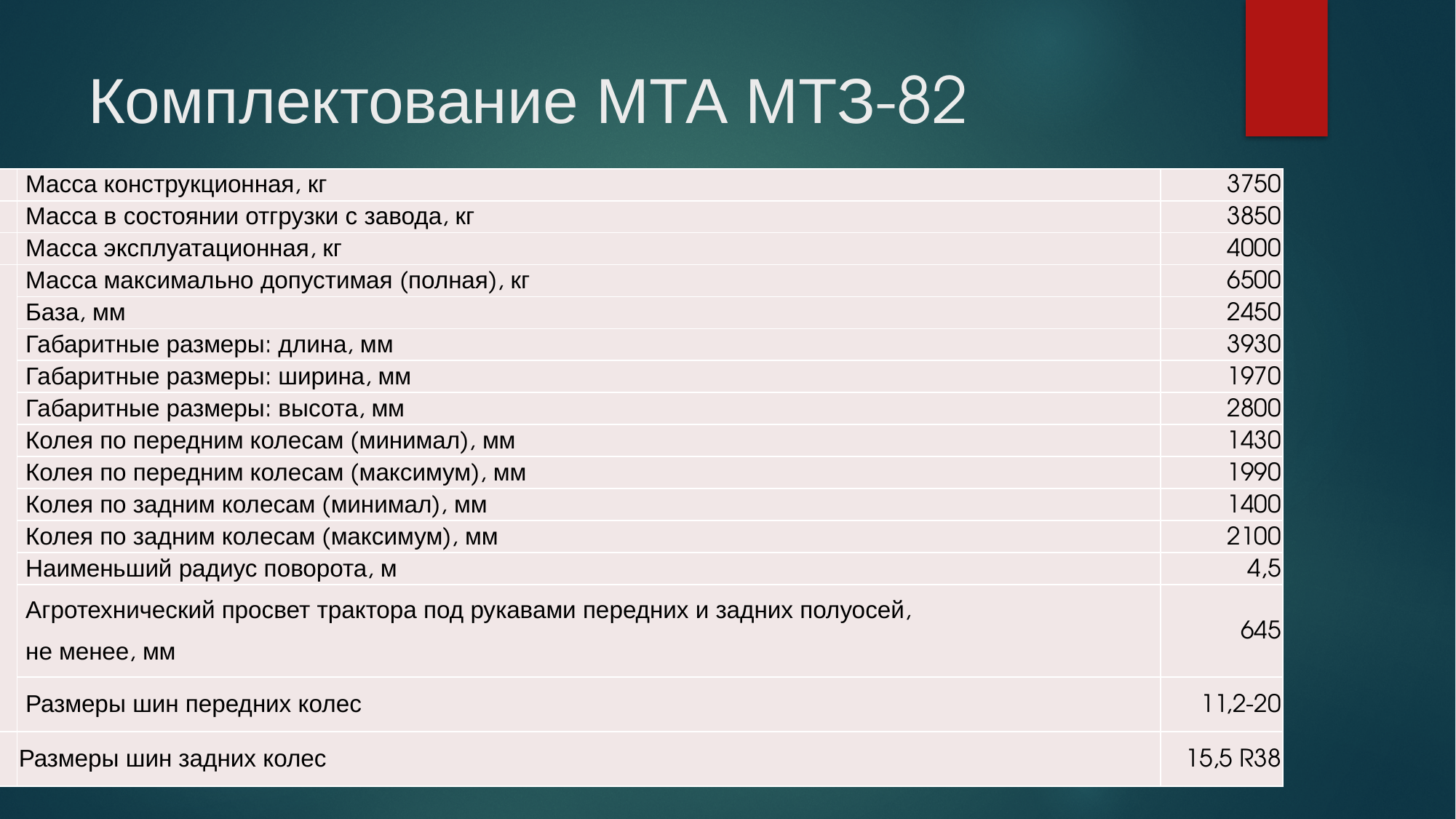

# Комплектование МТА МТЗ-82
|  | Масса конструкционная, кг | 3750 |
| --- | --- | --- |
|  | Масса в состоянии отгрузки с завода, кг | 3850 |
|  | Масса эксплуатационная, кг | 4000 |
|  | Масса максимально допустимая (полная), кг | 6500 |
|  | База, мм | 2450 |
|  | Габаритные размеры: длина, мм | 3930 |
|  | Габаритные размеры: ширина, мм | 1970 |
|  | Габаритные размеры: высота, мм | 2800 |
|  | Колея по передним колесам (минимал), мм | 1430 |
|  | Колея по передним колесам (максимум), мм | 1990 |
|  | Колея по задним колесам (минимал), мм | 1400 |
|  | Колея по задним колесам (максимум), мм | 2100 |
|  | Наименьший радиус поворота, м | 4,5 |
|  | Агротехнический просвет трактора под рукавами передних и задних полуосей, не менее, мм | 645 |
|  | Размеры шин передних колес | 11,2-20 |
|  | Размеры шин задних колес | 15,5 R38 |